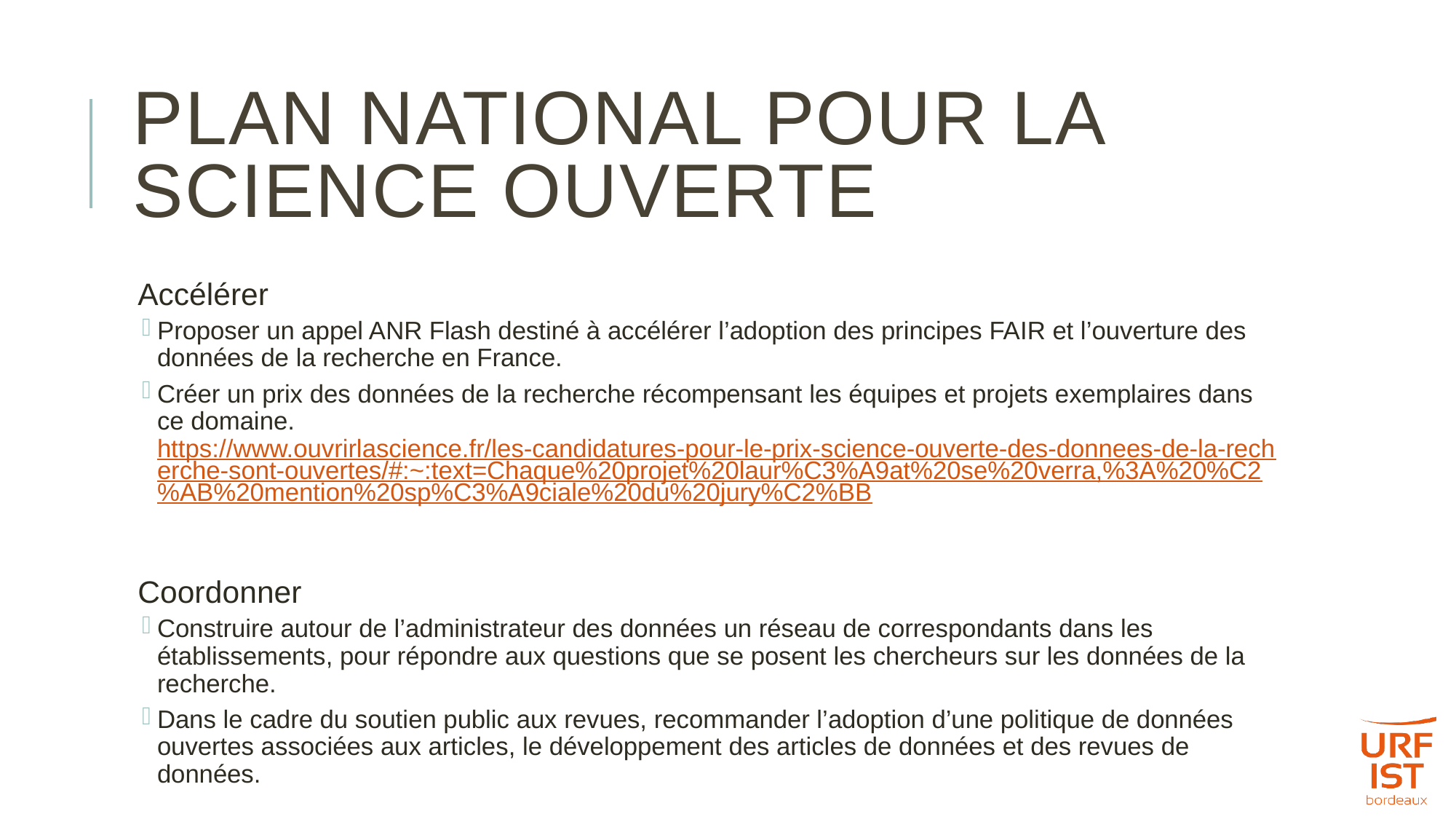

# PLAN national pour la science ouverte
Accélérer
Proposer un appel ANR Flash destiné à accélérer l’adoption des principes FAIR et l’ouverture des données de la recherche en France.
Créer un prix des données de la recherche récompensant les équipes et projets exemplaires dans ce domaine. https://www.ouvrirlascience.fr/les-candidatures-pour-le-prix-science-ouverte-des-donnees-de-la-recherche-sont-ouvertes/#:~:text=Chaque%20projet%20laur%C3%A9at%20se%20verra,%3A%20%C2%AB%20mention%20sp%C3%A9ciale%20du%20jury%C2%BB

Coordonner
Construire autour de l’administrateur des données un réseau de correspondants dans les établissements, pour répondre aux questions que se posent les chercheurs sur les données de la recherche.
Dans le cadre du soutien public aux revues, recommander l’adoption d’une politique de données ouvertes associées aux articles, le développement des articles de données et des revues de données.